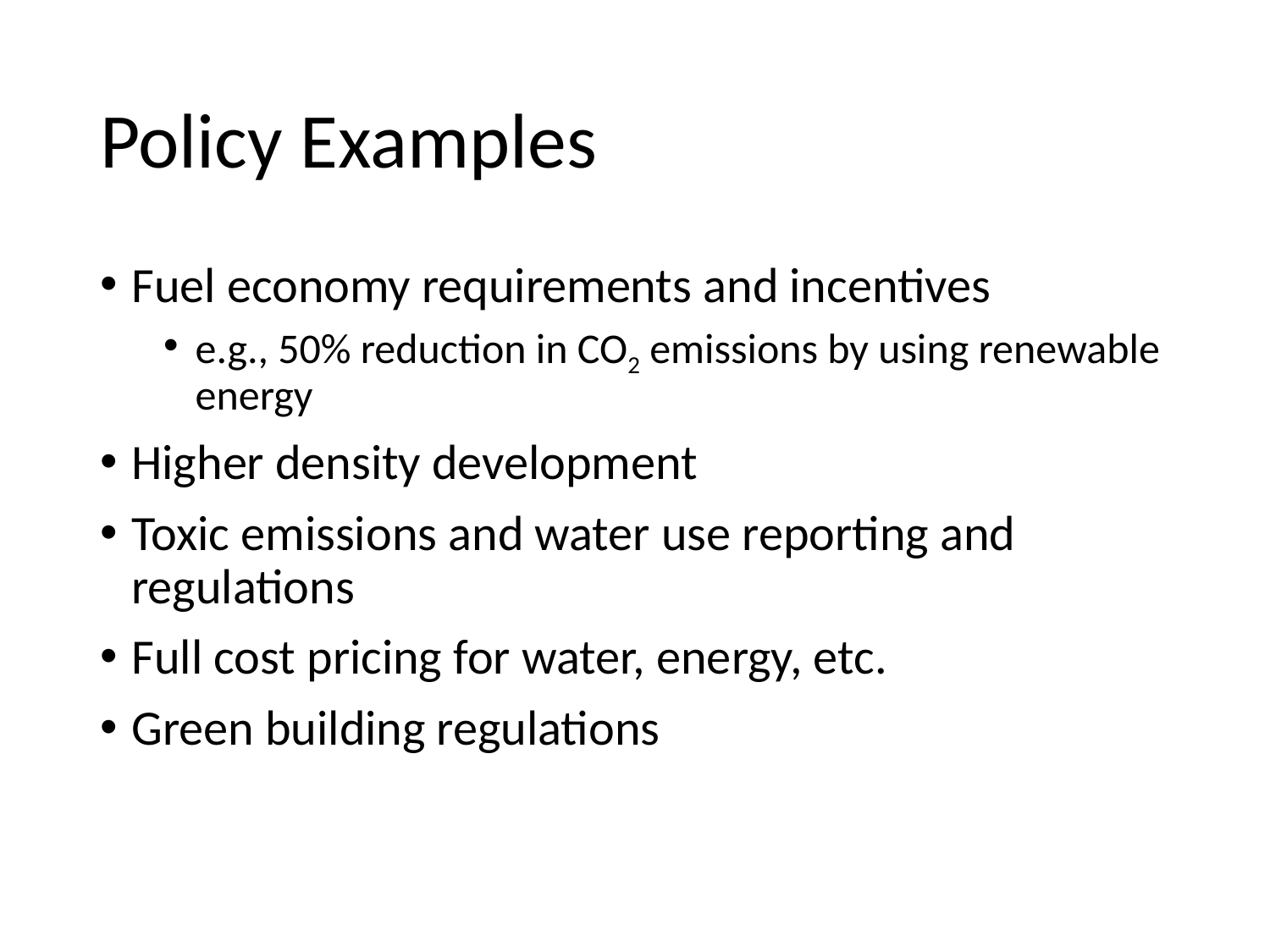

# Policy Examples
Fuel economy requirements and incentives
e.g., 50% reduction in CO2 emissions by using renewable energy
Higher density development
Toxic emissions and water use reporting and regulations
Full cost pricing for water, energy, etc.
Green building regulations